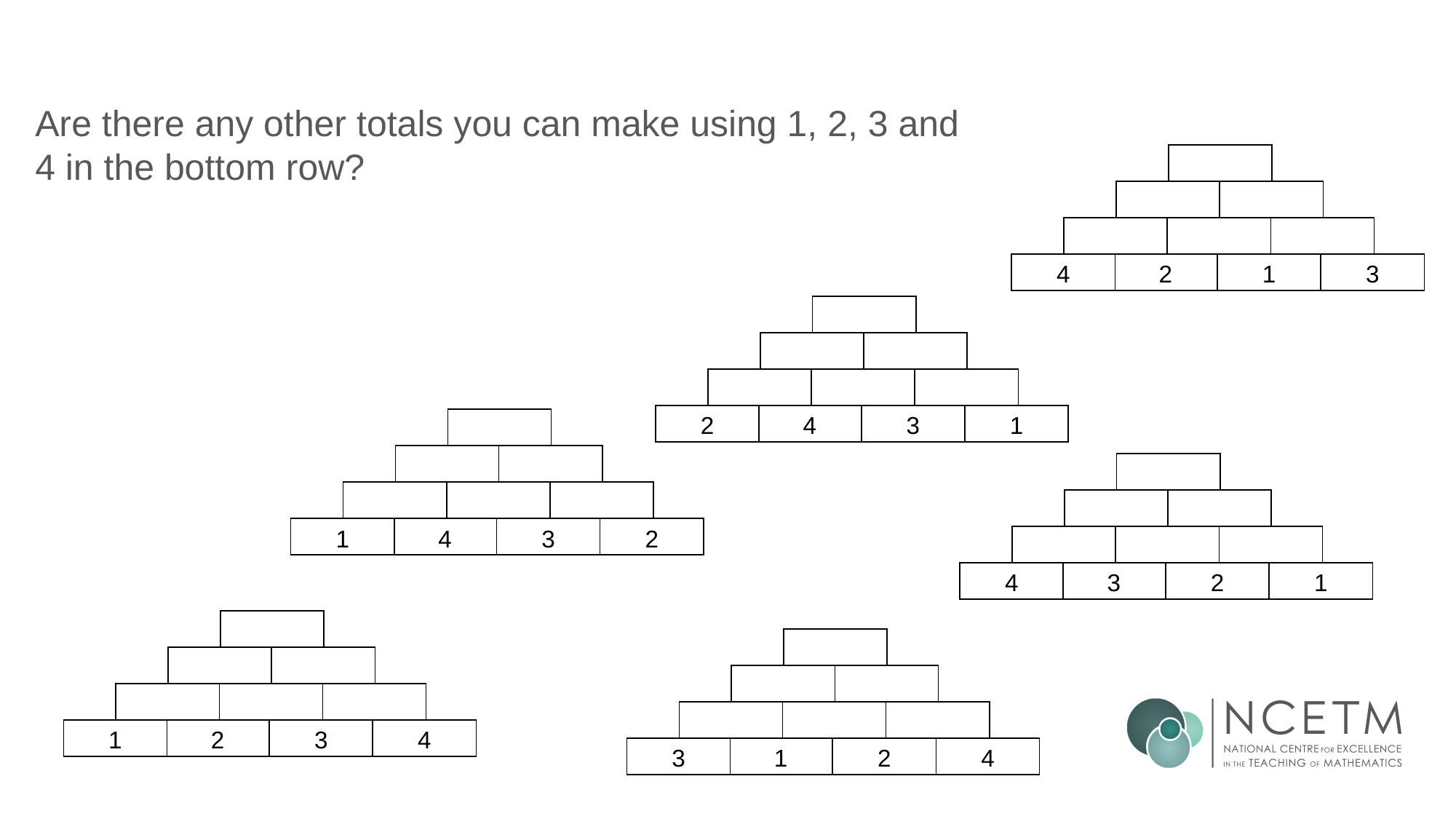

# Are there any other totals you can make using 1, 2, 3 and 4 in the bottom row?

4
2
1
3

2
4
3
1

1
4
3
2

4
3
2
1

1
2
3
4
3
1
2
4